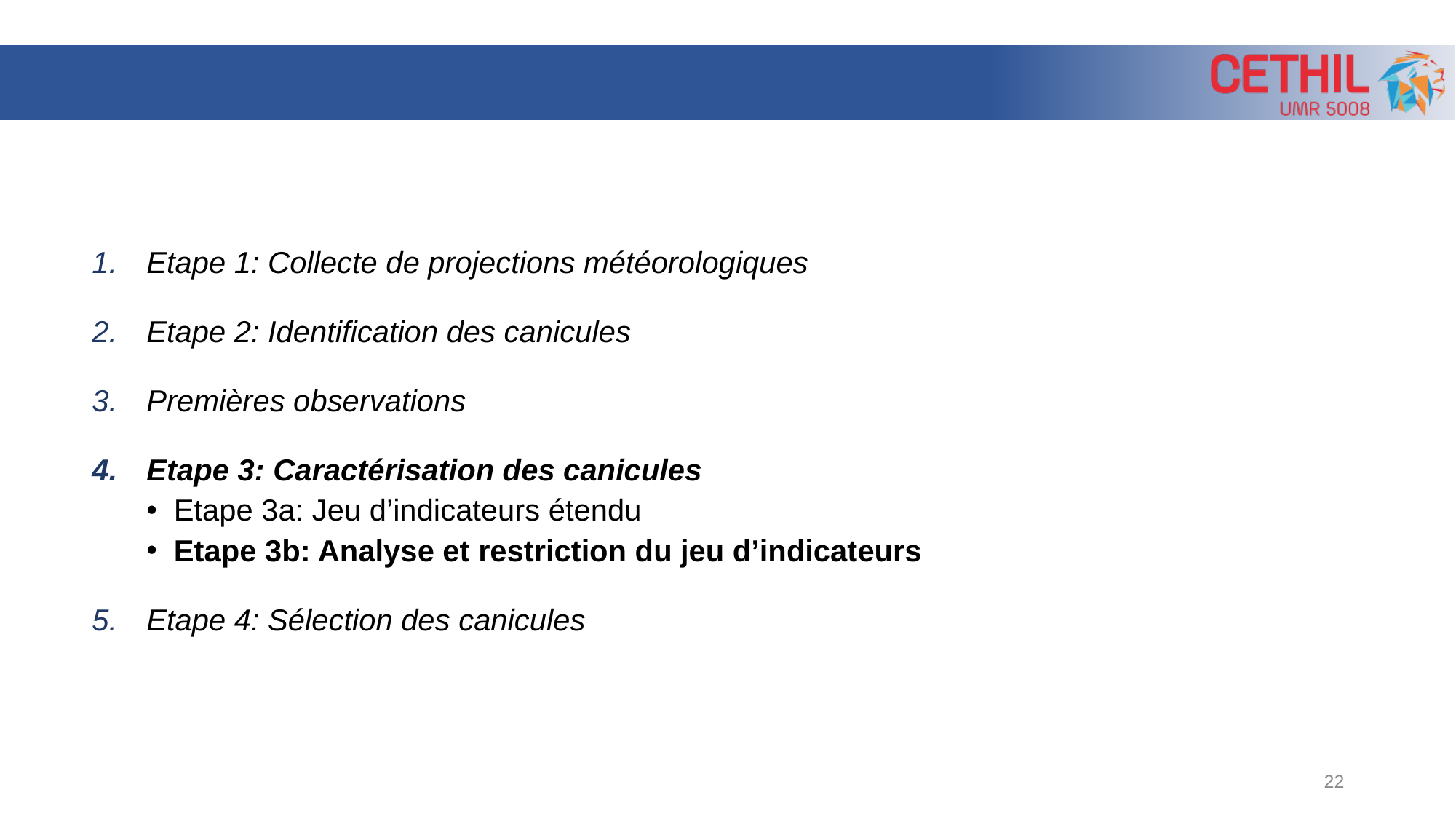

Etape 1: Collecte de projections météorologiques
Etape 2: Identification des canicules
Premières observations
Etape 3: Caractérisation des canicules
Etape 3a: Jeu d’indicateurs étendu
Etape 3b: Analyse et restriction du jeu d’indicateurs
Etape 4: Sélection des canicules
22